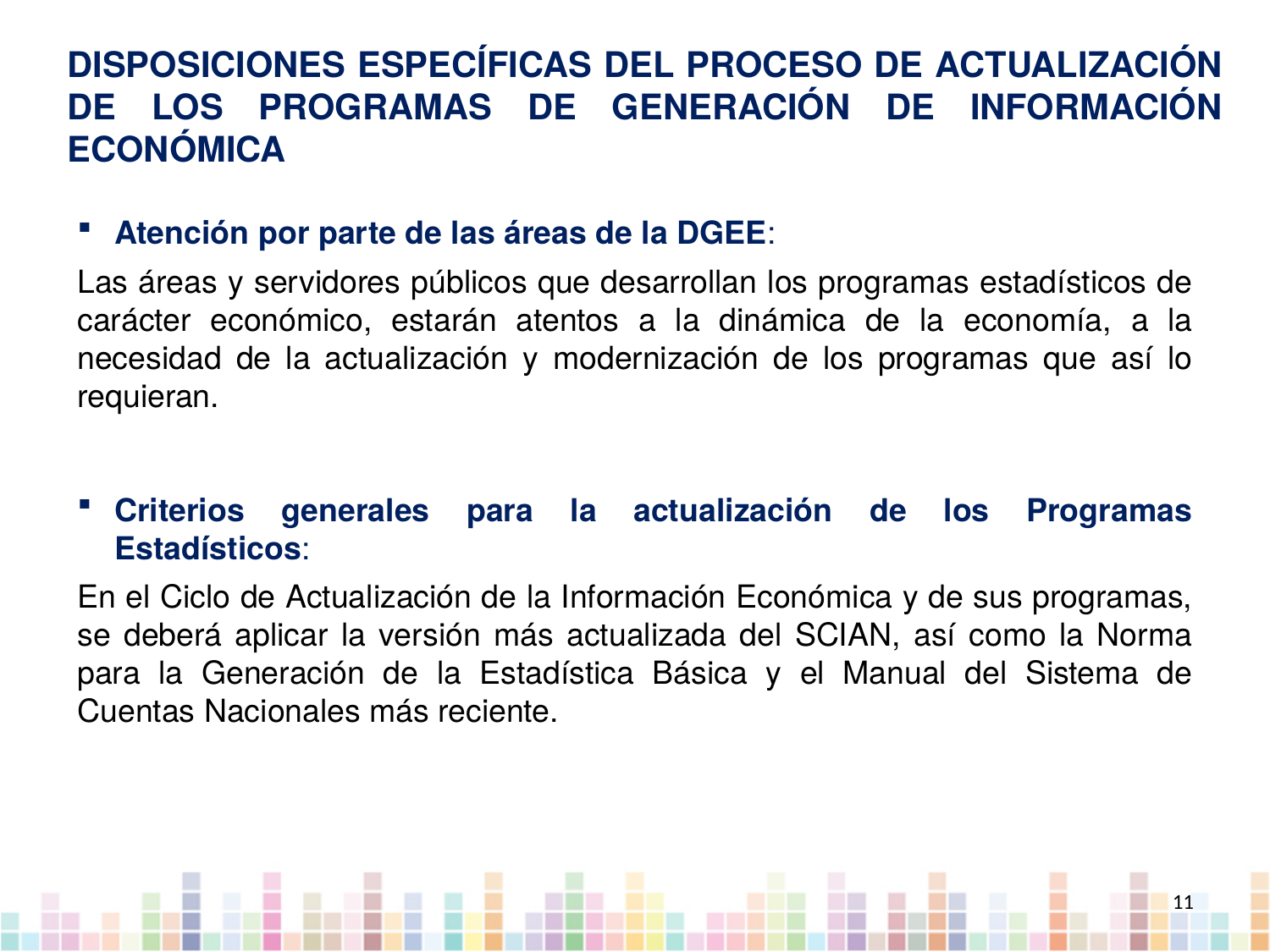

DISPOSICIONES ESPECÍFICAS DEL PROCESO DE ACTUALIZACIÓN DE LOS PROGRAMAS DE GENERACIÓN DE INFORMACIÓN ECONÓMICA
Atención por parte de las áreas de la DGEE:
Las áreas y servidores públicos que desarrollan los programas estadísticos de carácter económico, estarán atentos a la dinámica de la economía, a la necesidad de la actualización y modernización de los programas que así lo requieran.

Criterios generales para la actualización de los Programas Estadísticos:
En el Ciclo de Actualización de la Información Económica y de sus programas, se deberá aplicar la versión más actualizada del SCIAN, así como la Norma para la Generación de la Estadística Básica y el Manual del Sistema de Cuentas Nacionales más reciente.

11